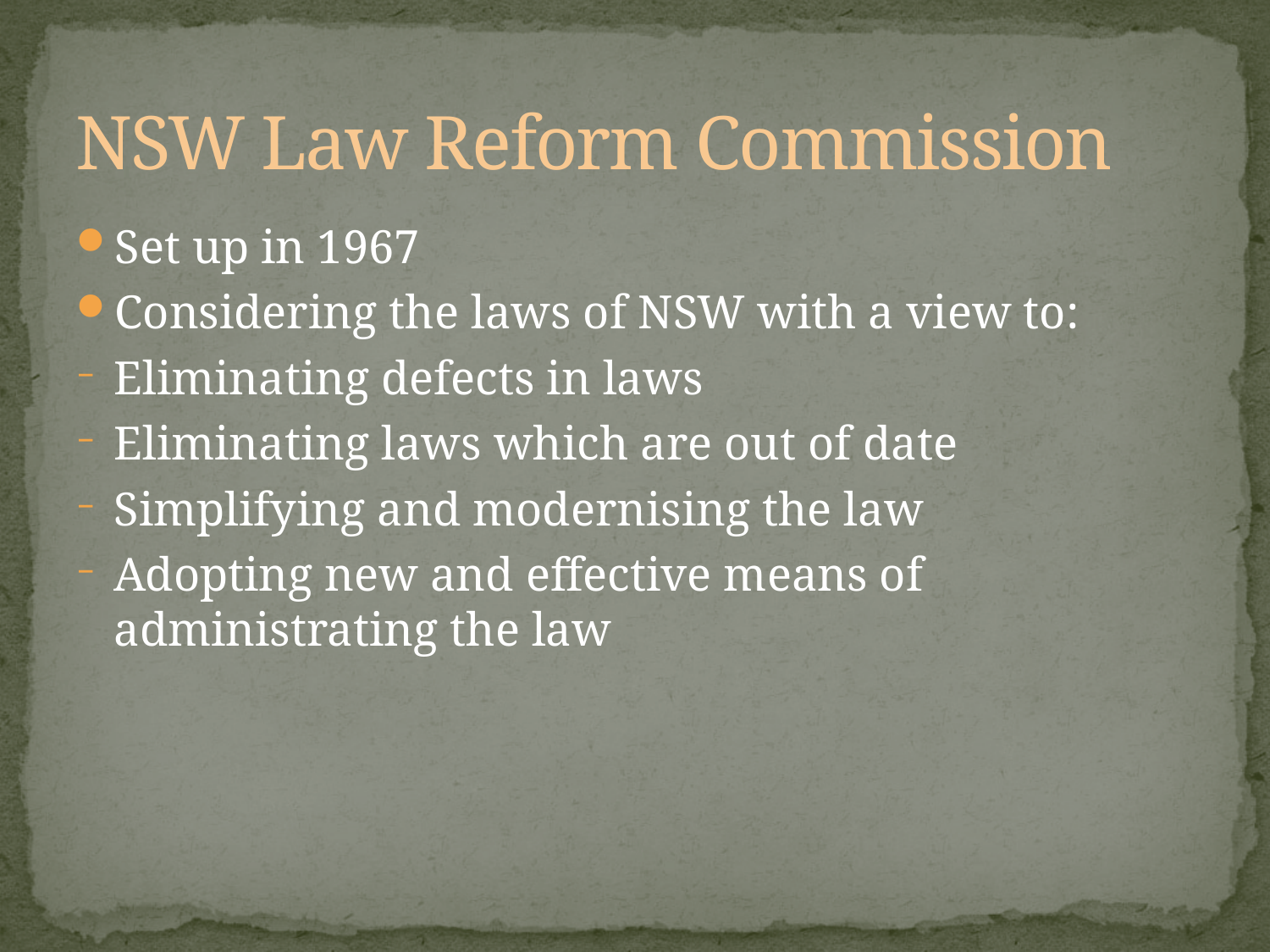

# NSW Law Reform Commission
Set up in 1967
Considering the laws of NSW with a view to:
Eliminating defects in laws
Eliminating laws which are out of date
Simplifying and modernising the law
Adopting new and effective means of administrating the law